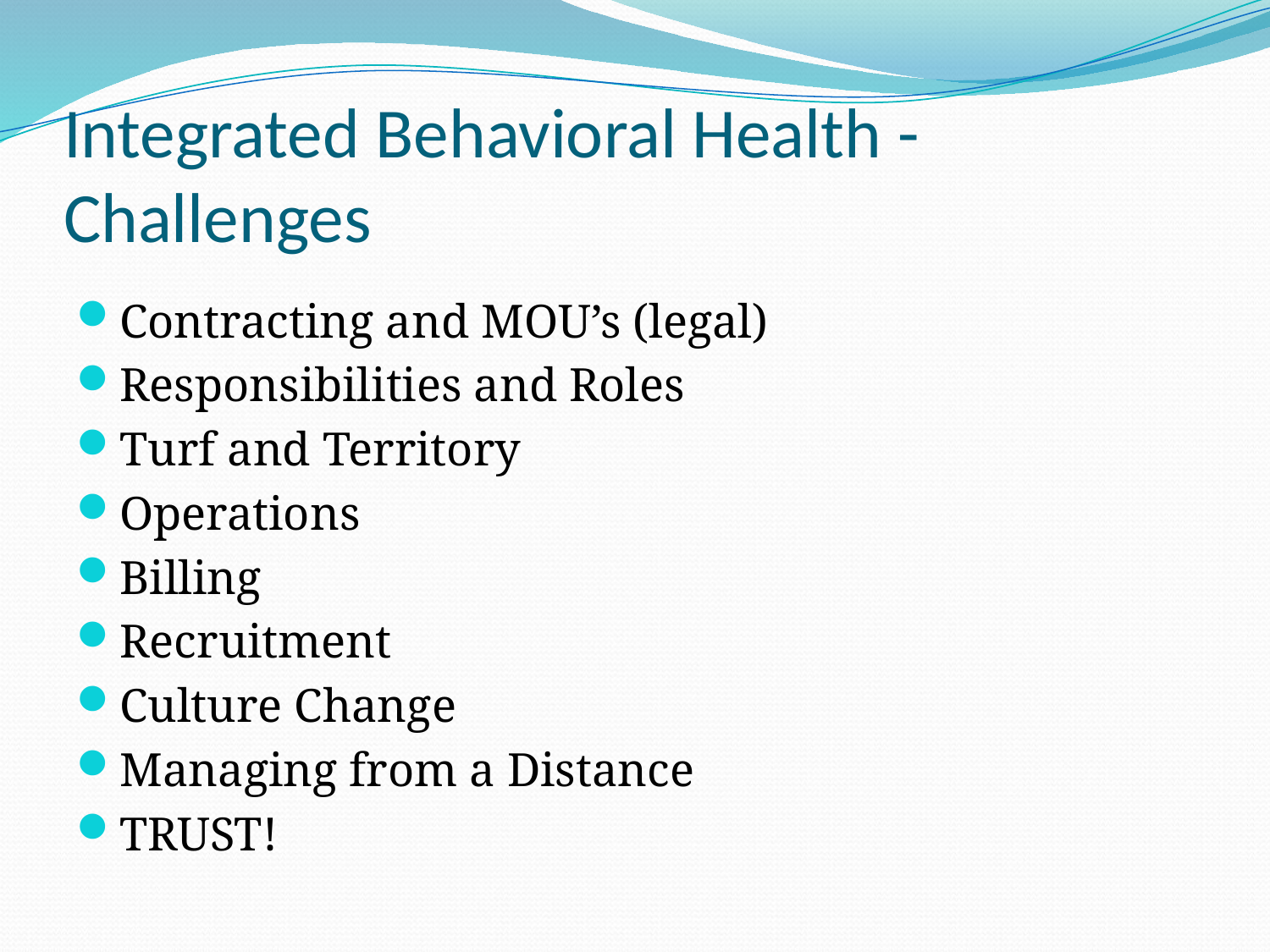

# Integrated Behavioral Health -  Challenges
Contracting and MOU’s (legal)
Responsibilities and Roles
Turf and Territory
Operations
Billing
Recruitment
Culture Change
Managing from a Distance
TRUST!